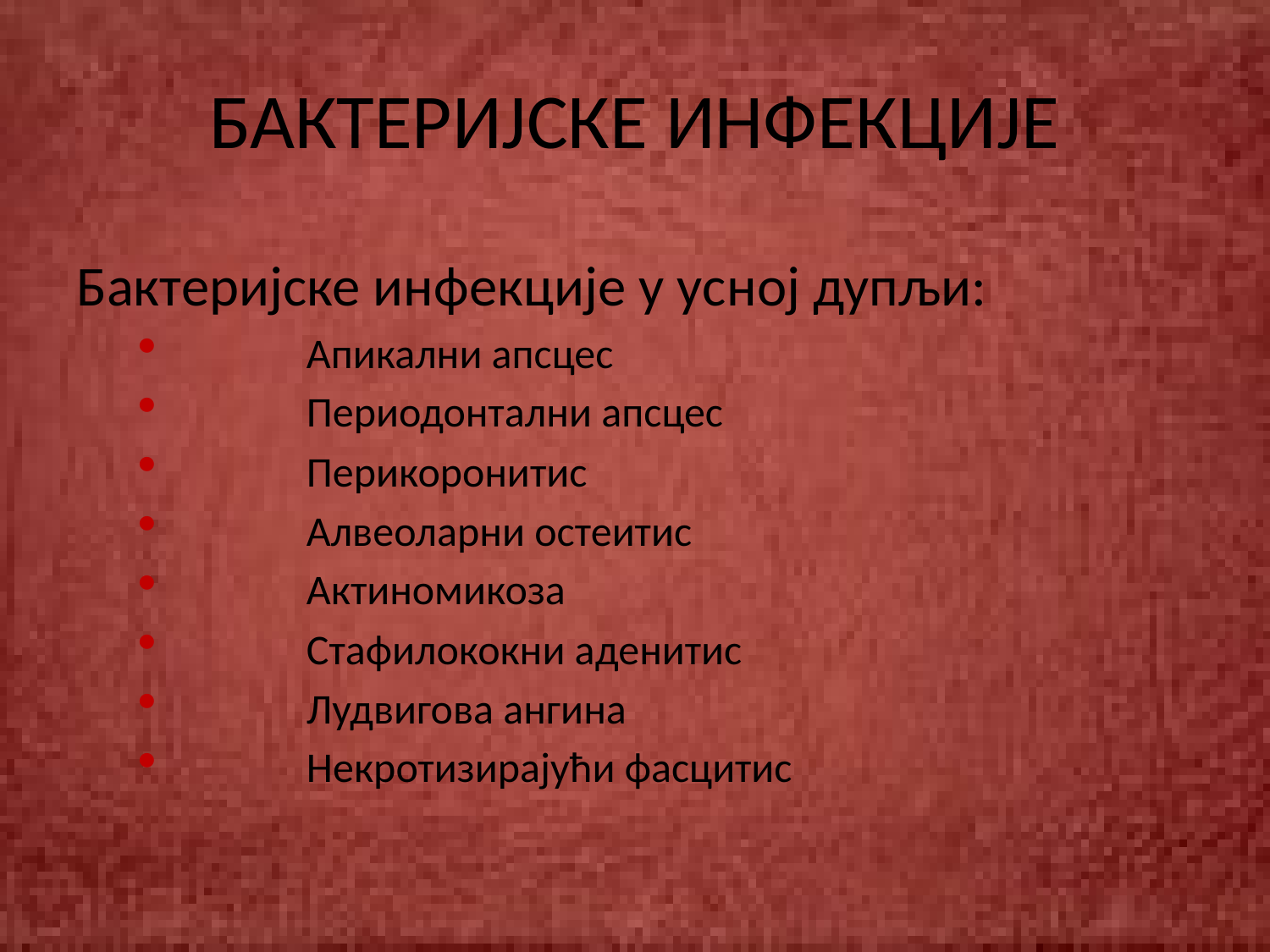

# БАКТЕРИЈСКЕ ИНФЕКЦИЈЕ
Бактеријске инфекције у усној дупљи:
	Апикални апсцес
	Периодонтални апсцес
	Перикоронитис
	Алвеоларни остеитис
	Актиномикоза
	Стафилококни аденитис
	Лудвигова ангина
	Некротизирајући фасцитис